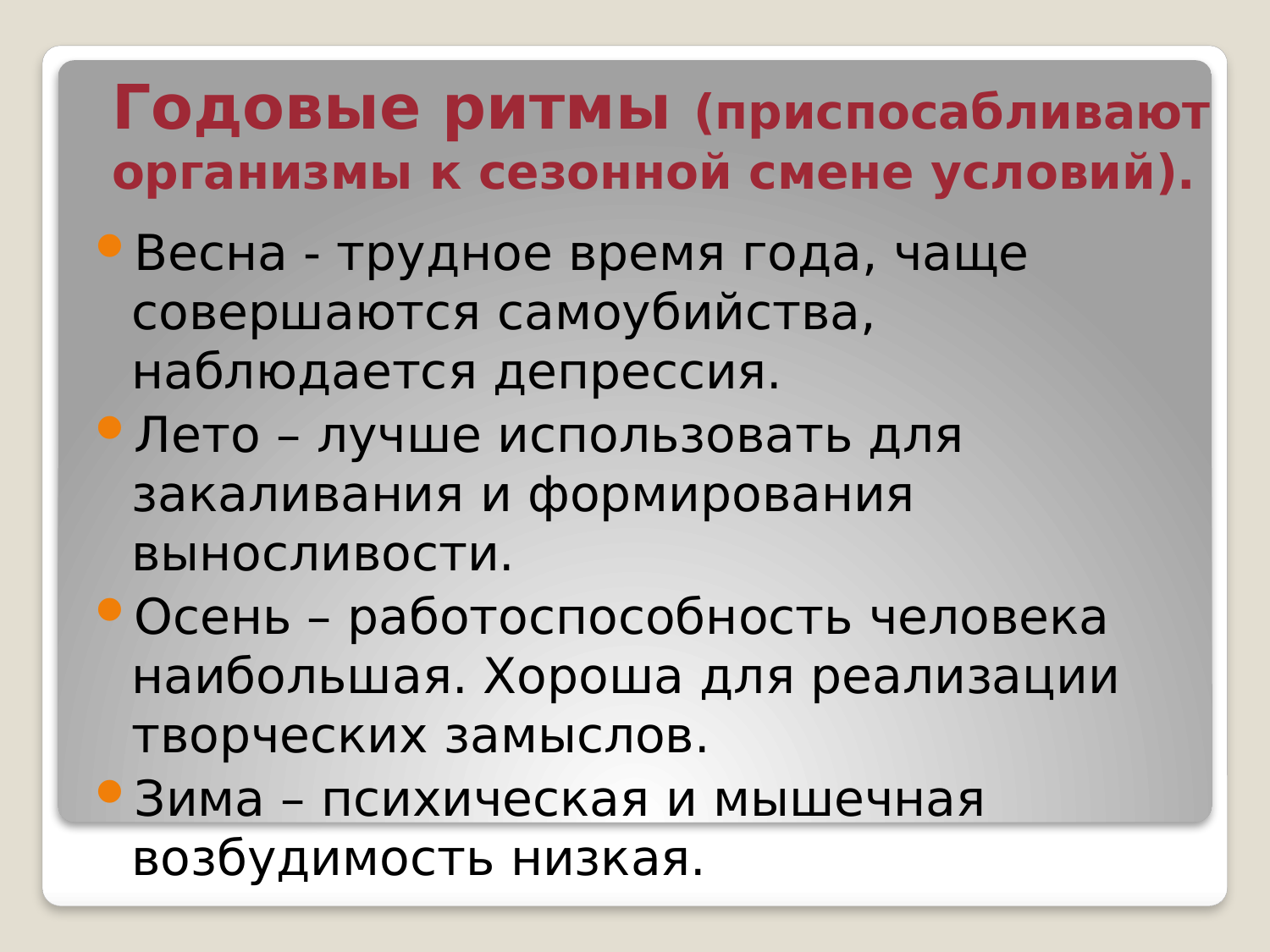

# Годовые ритмы (приспосабливают организмы к сезонной смене условий).
Весна - трудное время года, чаще совершаются самоубийства, наблюдается депрессия.
Лето – лучше использовать для закаливания и формирования выносливости.
Осень – работоспособность человека наибольшая. Хороша для реализации творческих замыслов.
Зима – психическая и мышечная возбудимость низкая.